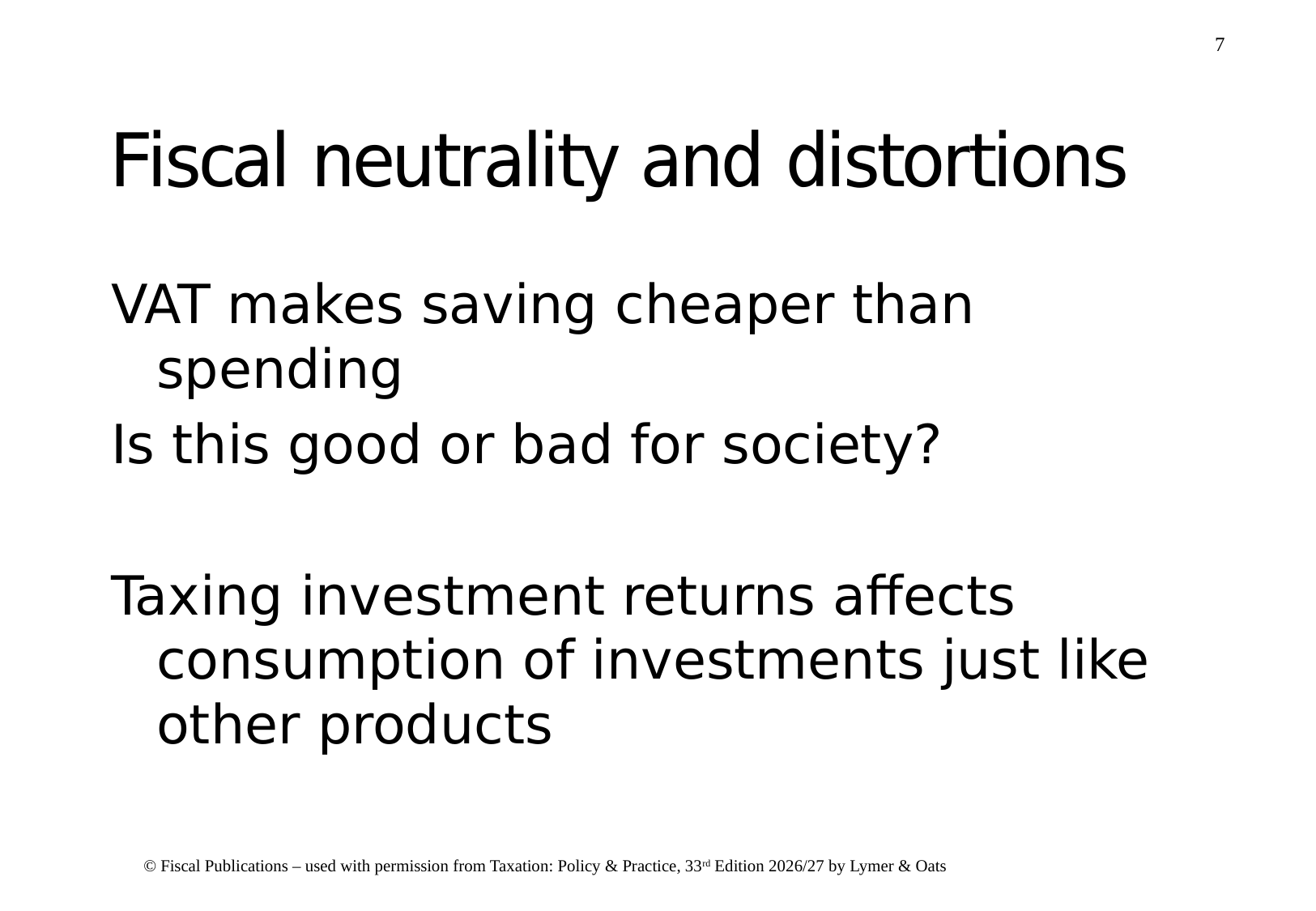

# Fiscal neutrality and distortions
VAT makes saving cheaper than spending
Is this good or bad for society?

Taxing investment returns affects consumption of investments just like other products